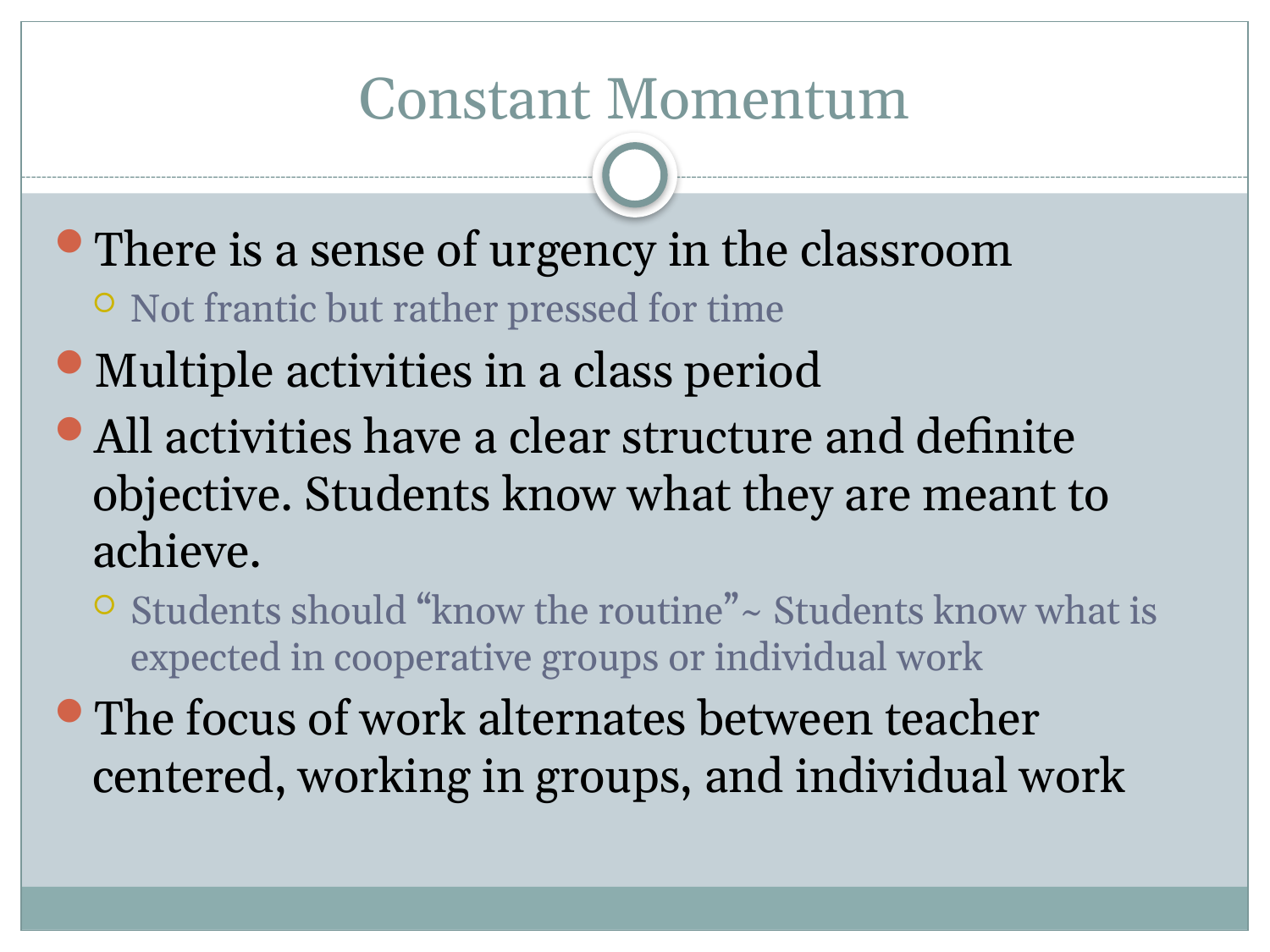

# Constant Momentum
There is a sense of urgency in the classroom
Not frantic but rather pressed for time
Multiple activities in a class period
All activities have a clear structure and definite objective. Students know what they are meant to achieve.
Students should “know the routine”~ Students know what is expected in cooperative groups or individual work
The focus of work alternates between teacher centered, working in groups, and individual work